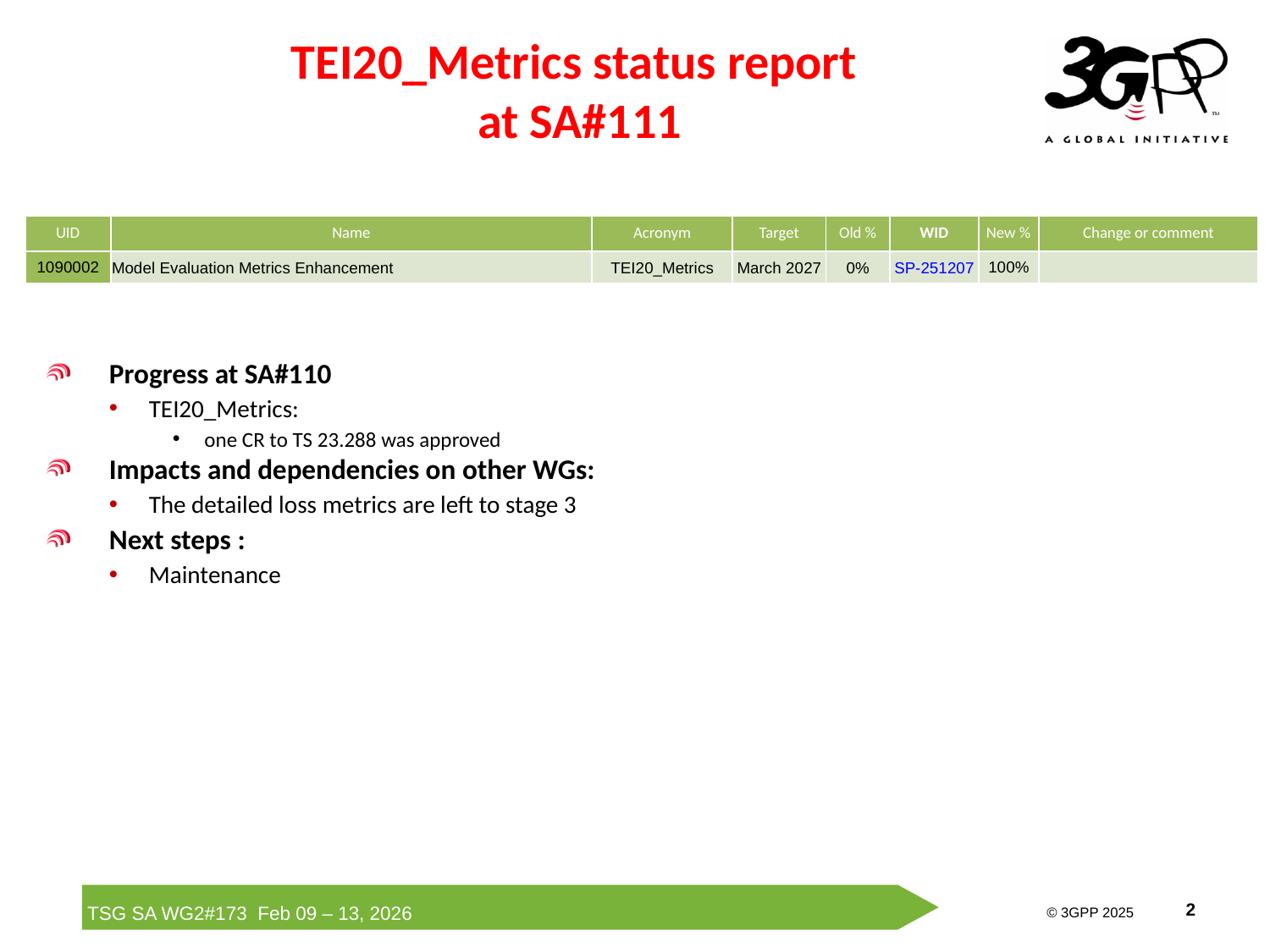

TEI20_Metrics status report
 at SA#111
| UID | Name | Acronym | Target | Old % | WID | New % | Change or comment |
| --- | --- | --- | --- | --- | --- | --- | --- |
| 1090002 | Model Evaluation Metrics Enhancement | TEI20\_Metrics | March 2027 | 0% | SP-251207 | 100% |  |
Progress at SA#110
TEI20_Metrics:
one CR to TS 23.288 was approved
Impacts and dependencies on other WGs:
The detailed loss metrics are left to stage 3
Next steps :
Maintenance